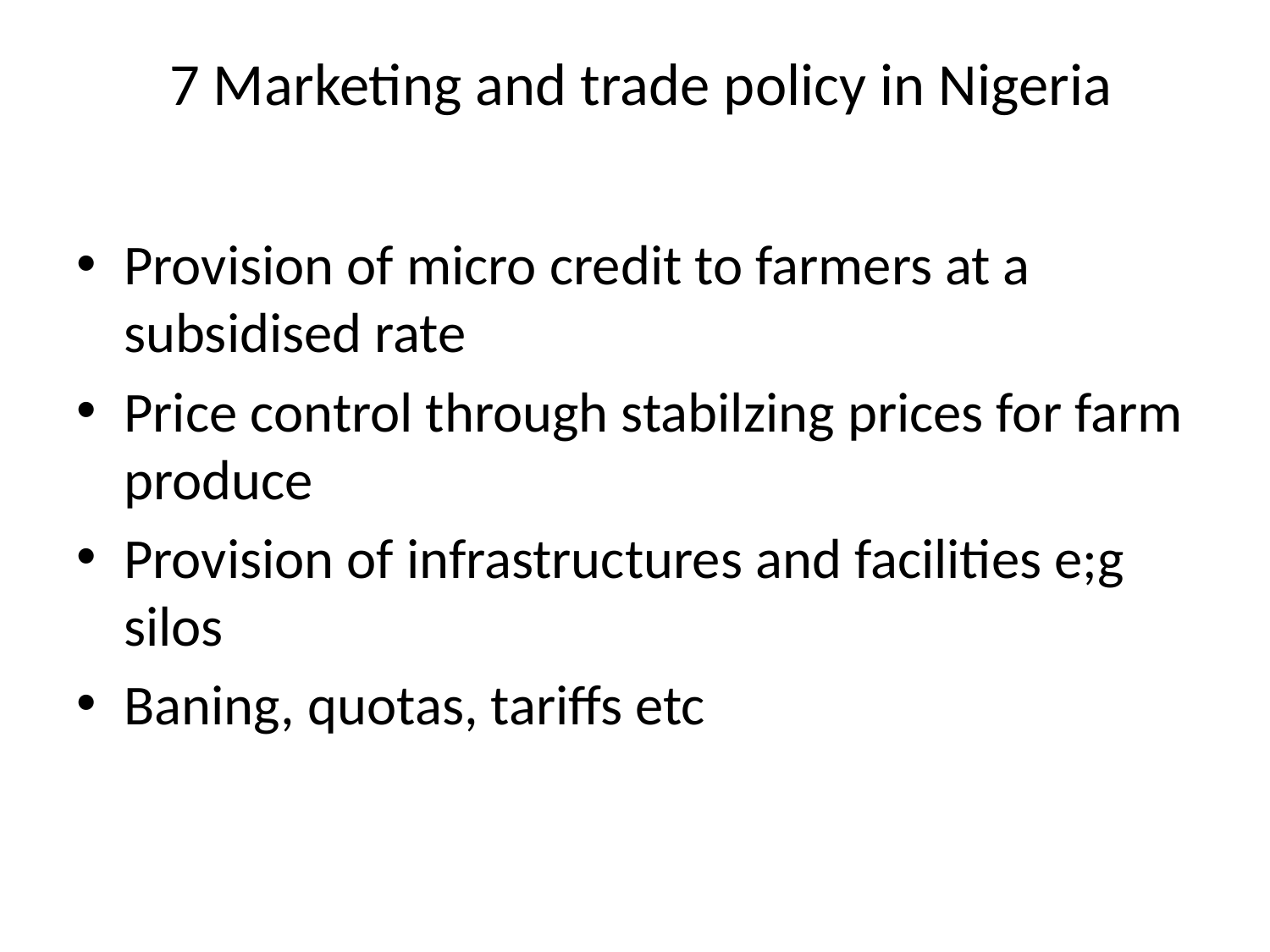

# 7 Marketing and trade policy in Nigeria
Provision of micro credit to farmers at a subsidised rate
Price control through stabilzing prices for farm produce
Provision of infrastructures and facilities e;g silos
Baning, quotas, tariffs etc